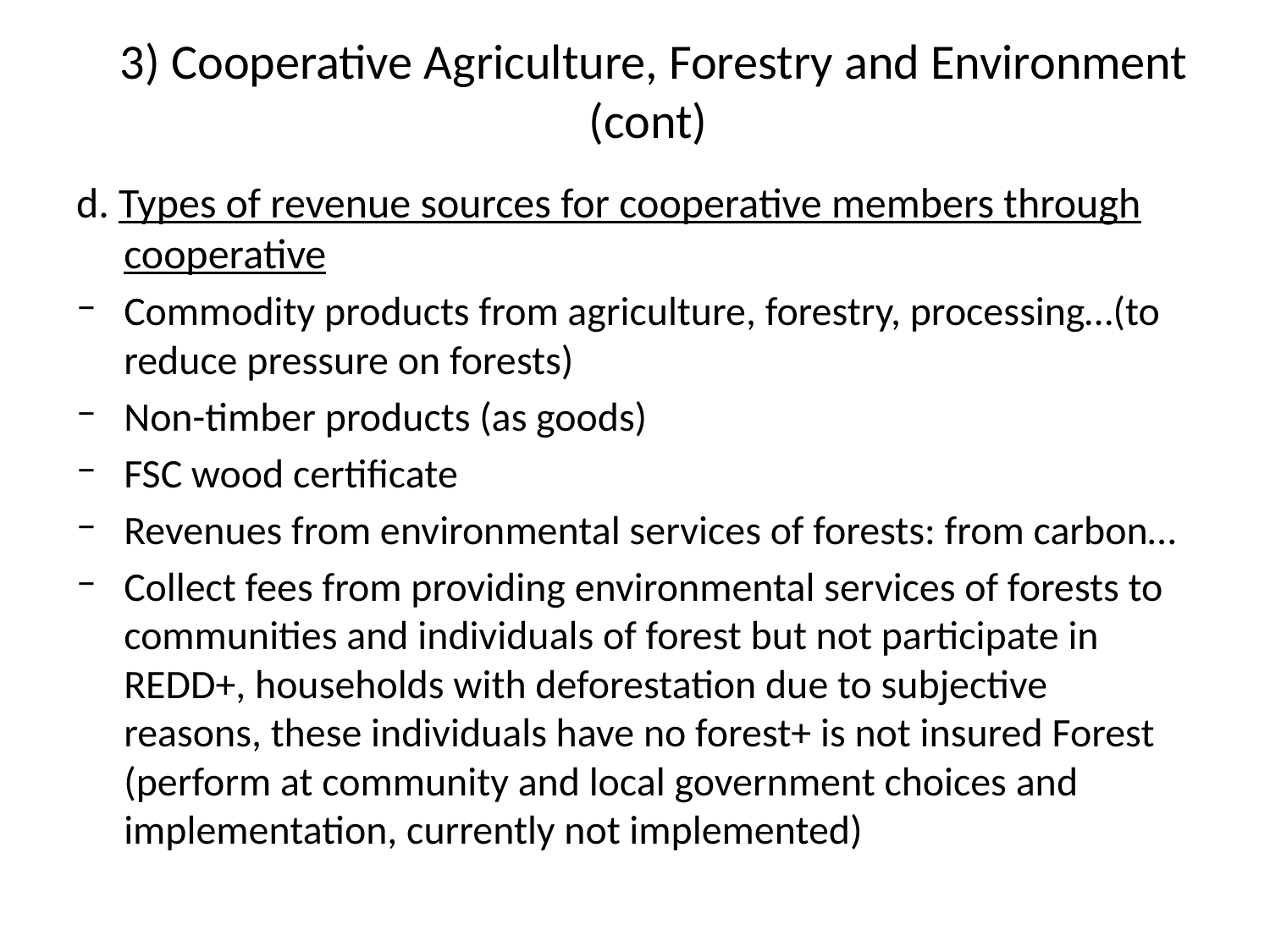

# 3) Cooperative Agriculture, Forestry and Environment (cont)
d. Types of revenue sources for cooperative members through cooperative
Commodity products from agriculture, forestry, processing…(to reduce pressure on forests)
Non-timber products (as goods)
FSC wood certificate
Revenues from environmental services of forests: from carbon…
Collect fees from providing environmental services of forests to  communities and individuals of forest but not participate in REDD+, households with deforestation due to subjective reasons, these individuals have no forest+ is not insured Forest (perform at community and local government choices and implementation, currently not implemented)